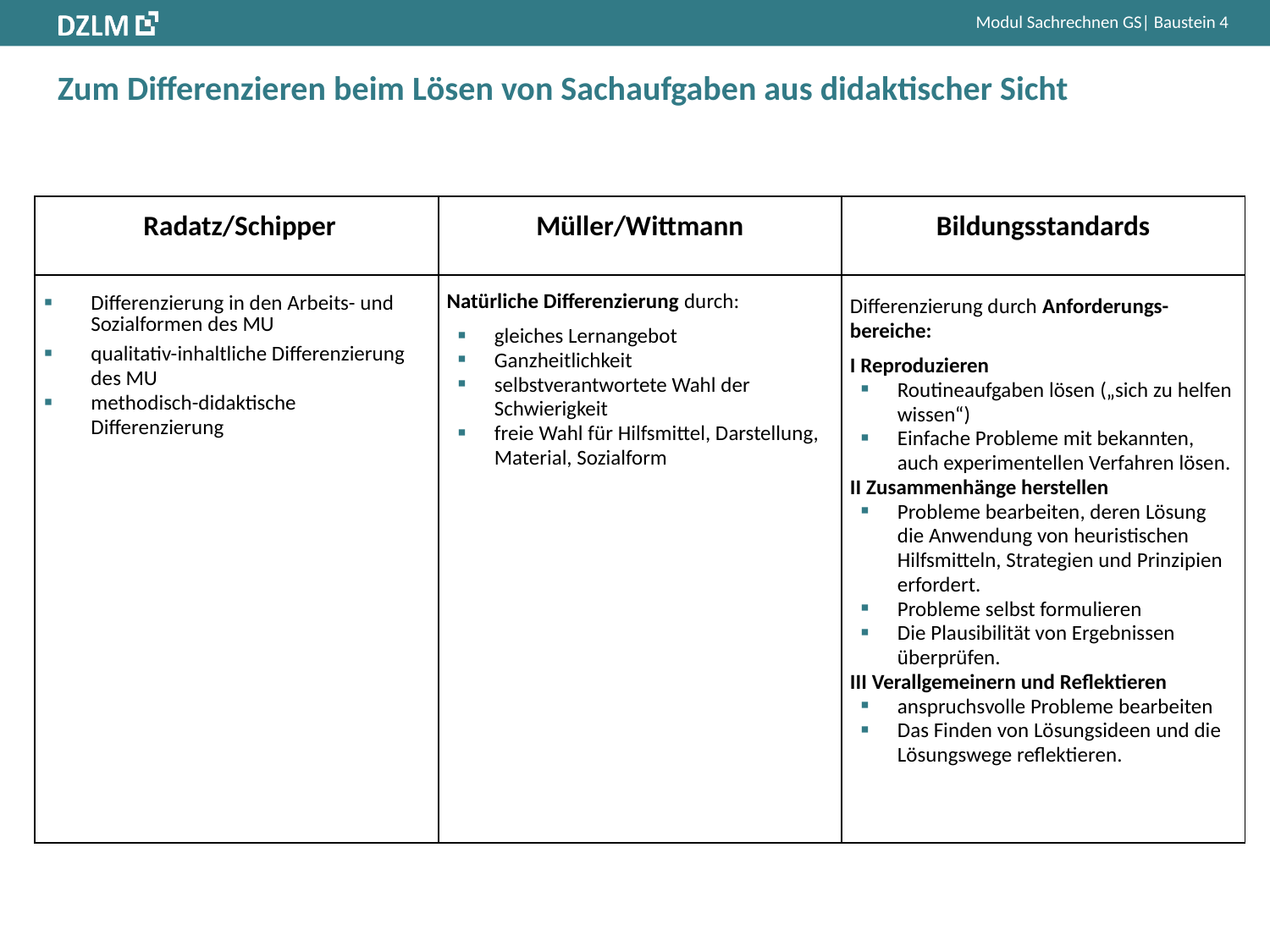

# Zum Differenzieren beim Lösen von Sachaufgaben aus didaktischer Sicht
| Radatz/Schipper | Müller/Wittmann | Bildungsstandards |
| --- | --- | --- |
| Differenzierung in den Arbeits- und Sozialformen des MU qualitativ-inhaltliche Differenzierung des MU methodisch-didaktische Differenzierung | Natürliche Differenzierung durch: gleiches Lernangebot Ganzheitlichkeit selbstverantwortete Wahl der Schwierigkeit freie Wahl für Hilfsmittel, Darstellung, Material, Sozialform | Differenzierung durch Anforderungs-bereiche: I Reproduzieren Routineaufgaben lösen („sich zu helfen wissen“) Einfache Probleme mit bekannten, auch experimentellen Verfahren lösen. II Zusammenhänge herstellen Probleme bearbeiten, deren Lösung die Anwendung von heuristischen Hilfsmitteln, Strategien und Prinzipien erfordert. Probleme selbst formulieren Die Plausibilität von Ergebnissen überprüfen. III Verallgemeinern und Reflektieren anspruchsvolle Probleme bearbeiten Das Finden von Lösungsideen und die Lösungswege reflektieren. |